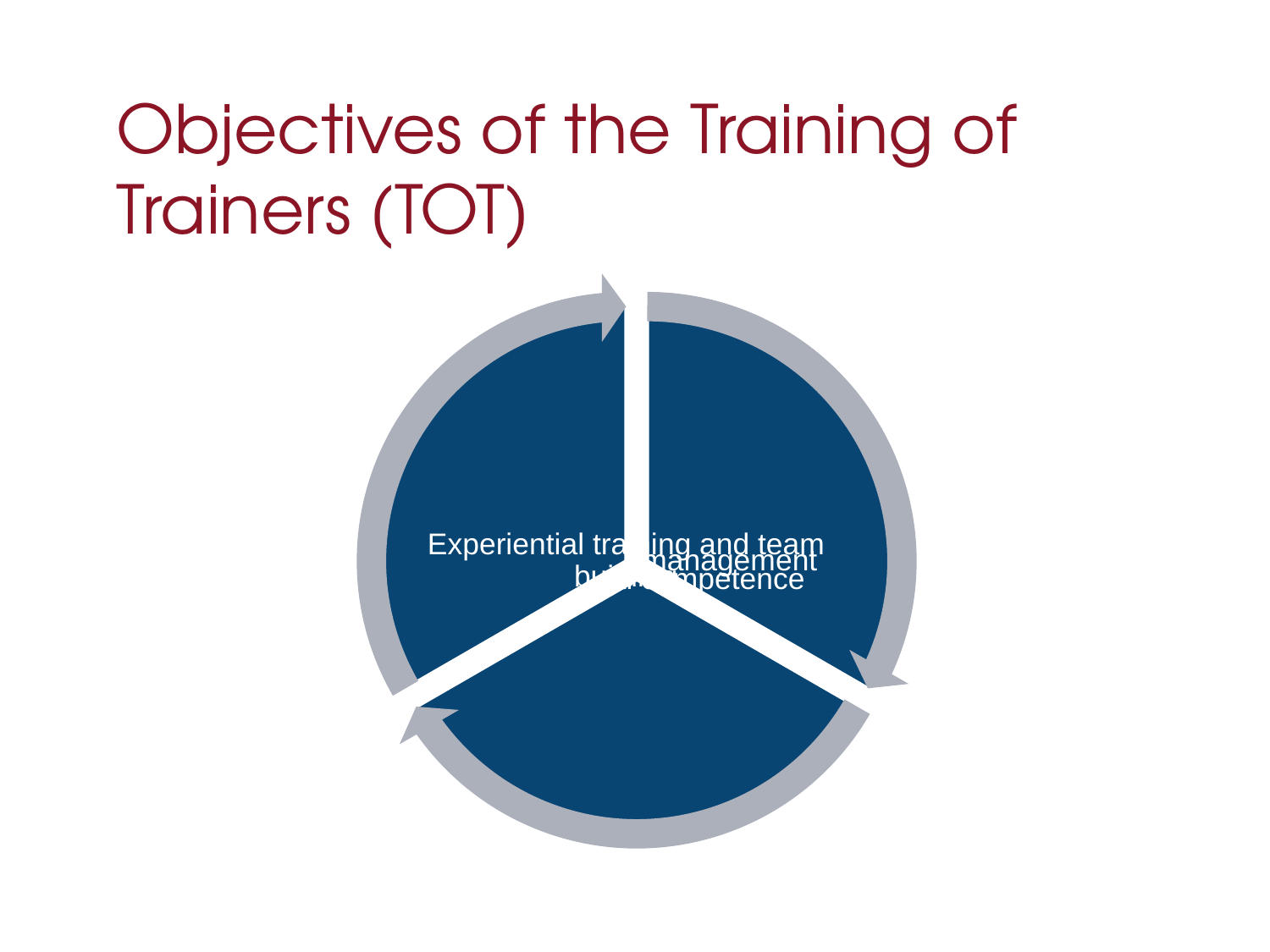

# Objectives of the Training of Trainers (TOT)
Programme management
FP technical competence
Experiential training and team building